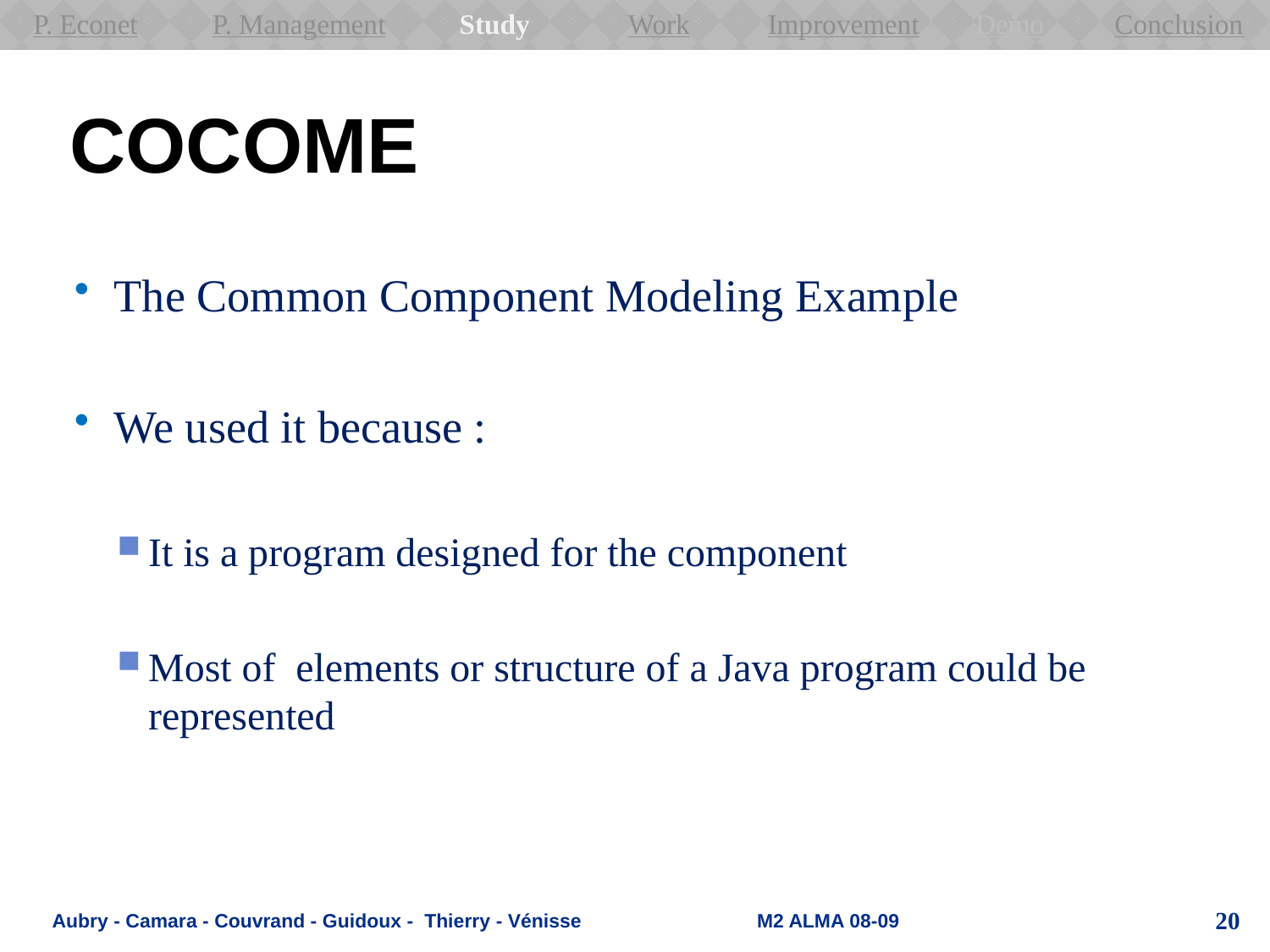

P. Econet
P. Management
Study
Work
Improvement
Conclusion
Demo
# Cocome
The Common Component Modeling Example

We used it because :

It is a program designed for the component

Most of  elements or structure of a Java program could be represented

Aubry - Camara - Couvrand - Guidoux -  Thierry - Vénisse                                M2 ALMA 08-09
20